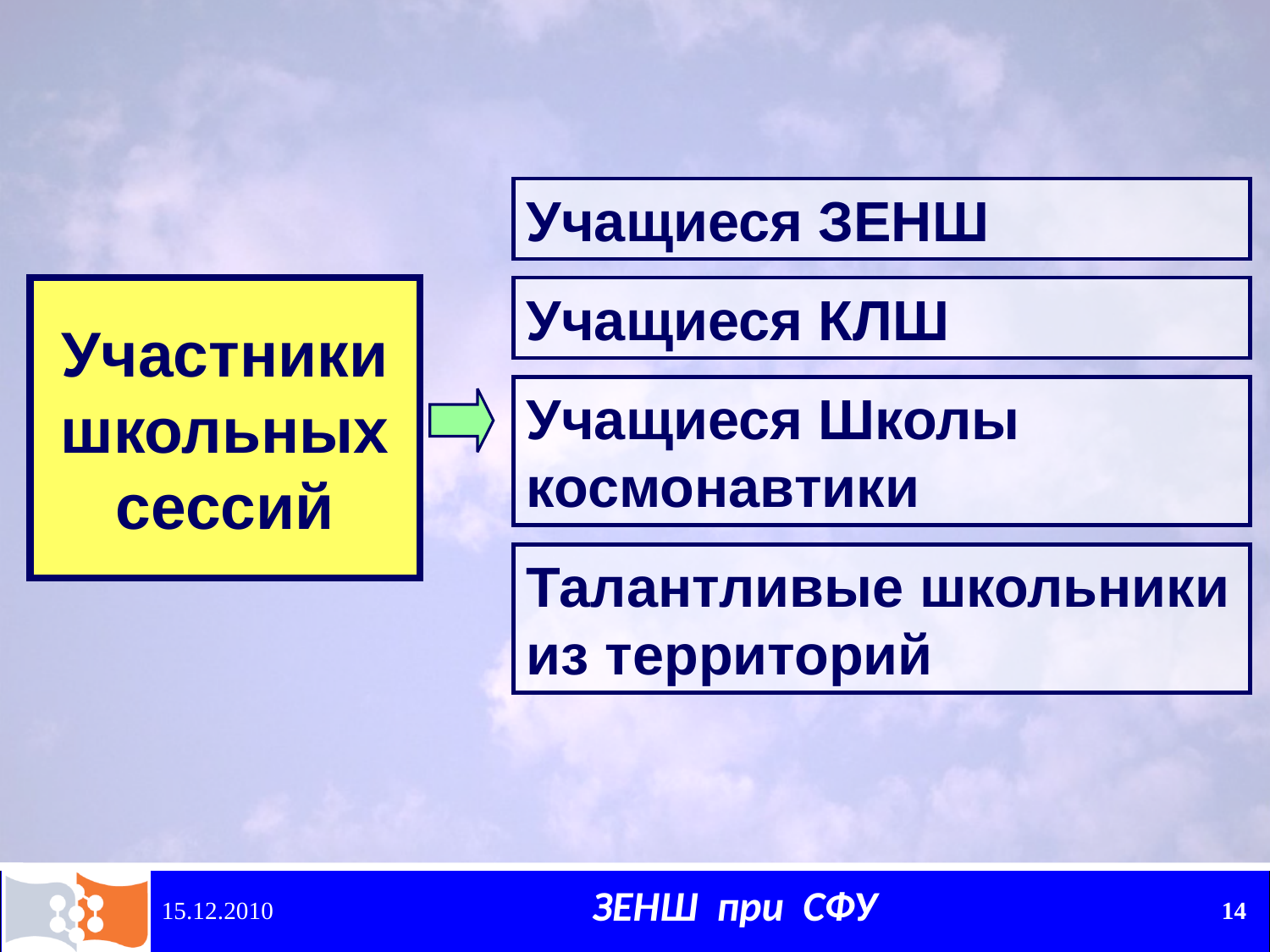

Учащиеся ЗЕНШ
Участники школьных сессий
Учащиеся КЛШ
Учащиеся Школы космонавтики

Талантливые школьники из территорий
15.12.2010
14